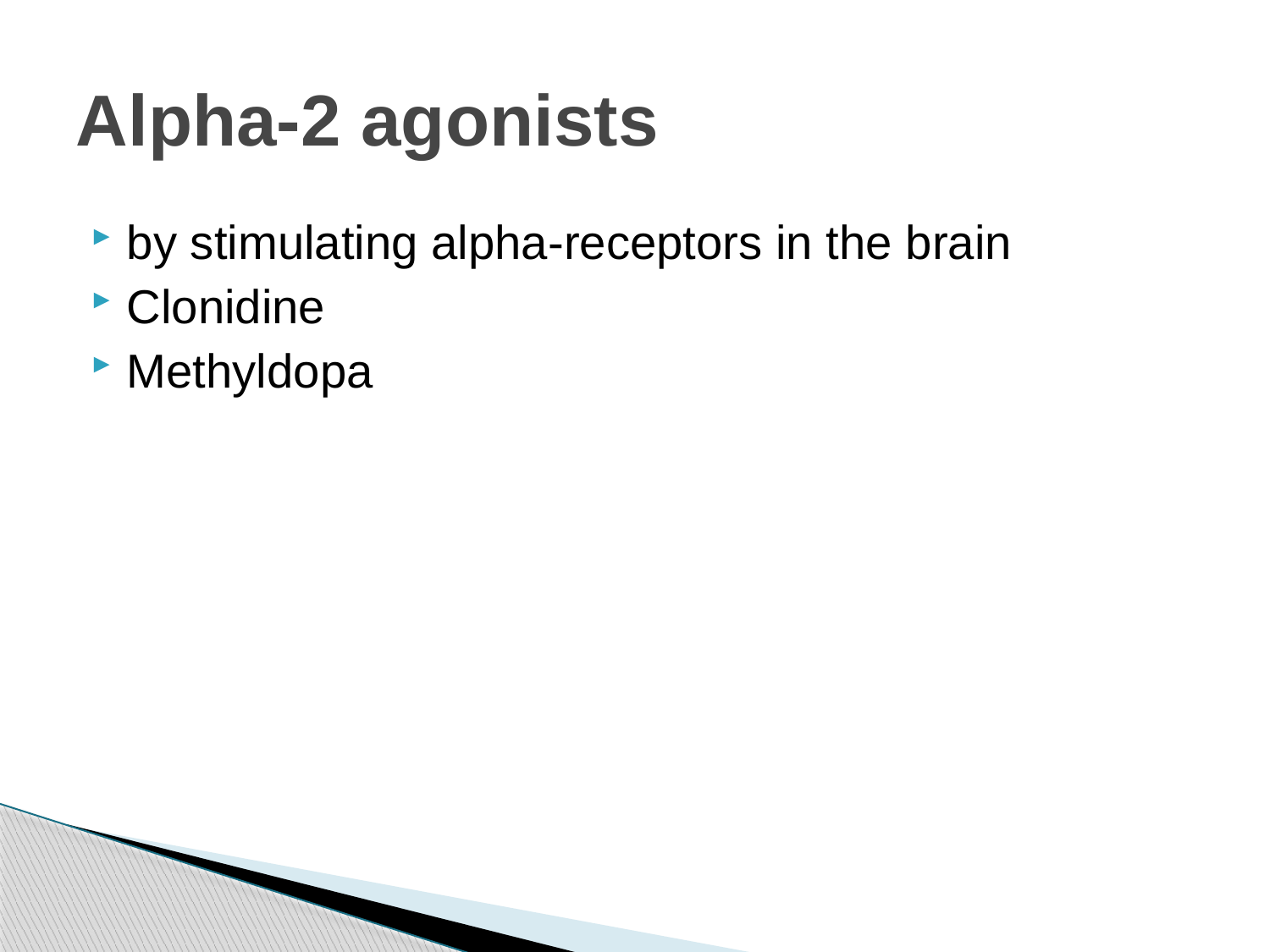

# Alpha-2 agonists
by stimulating alpha-receptors in the brain
Clonidine
Methyldopa